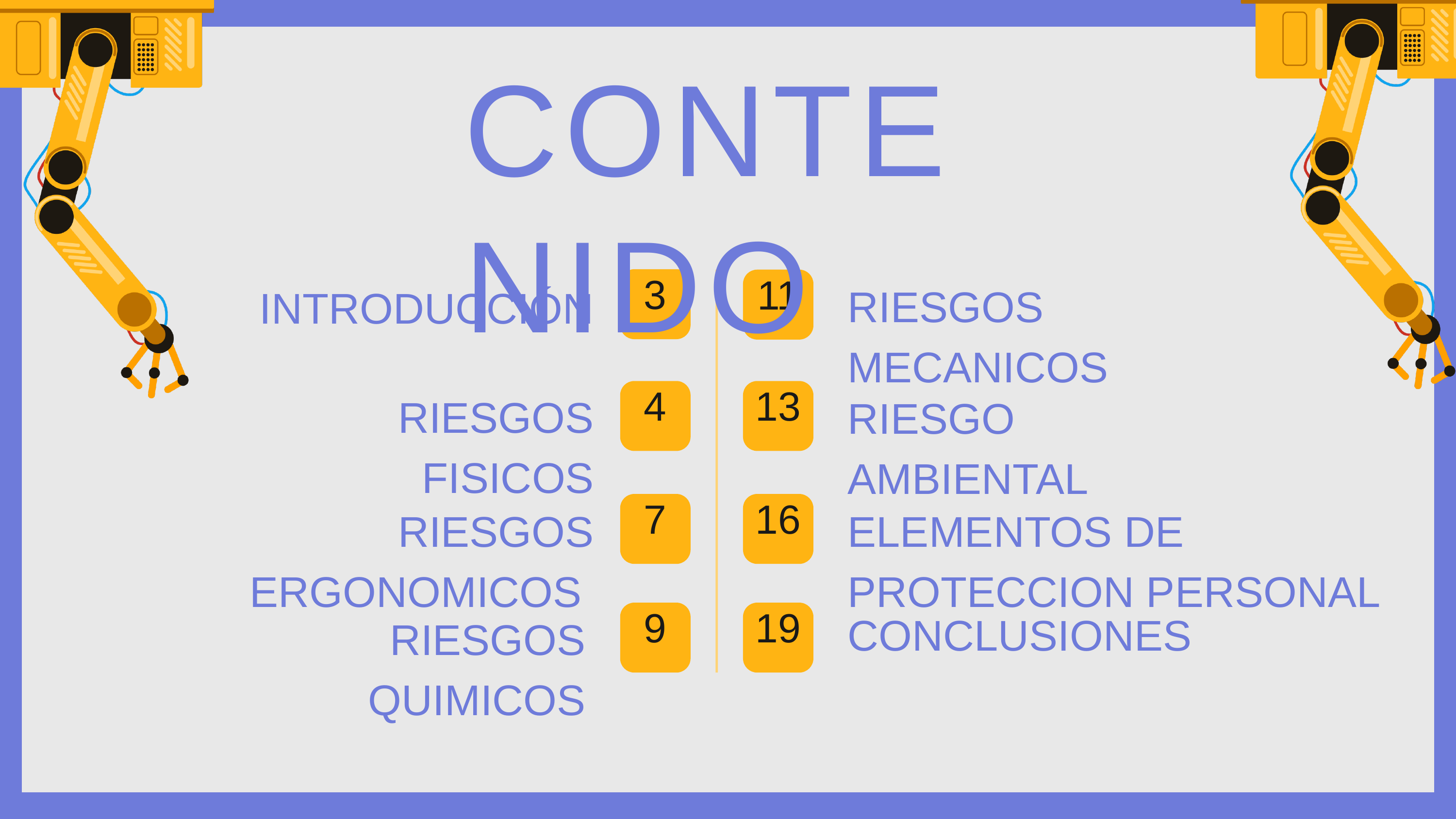

CONTENIDO

3

11
RIESGOS MECANICOS
INTRODUCCIÓN

4

13
RIESGOS FISICOS
RIESGO AMBIENTAL

7

16
RIESGOS ERGONOMICOS
ELEMENTOS DE PROTECCION PERSONAL

9

19
RIESGOS QUIMICOS
CONCLUSIONES